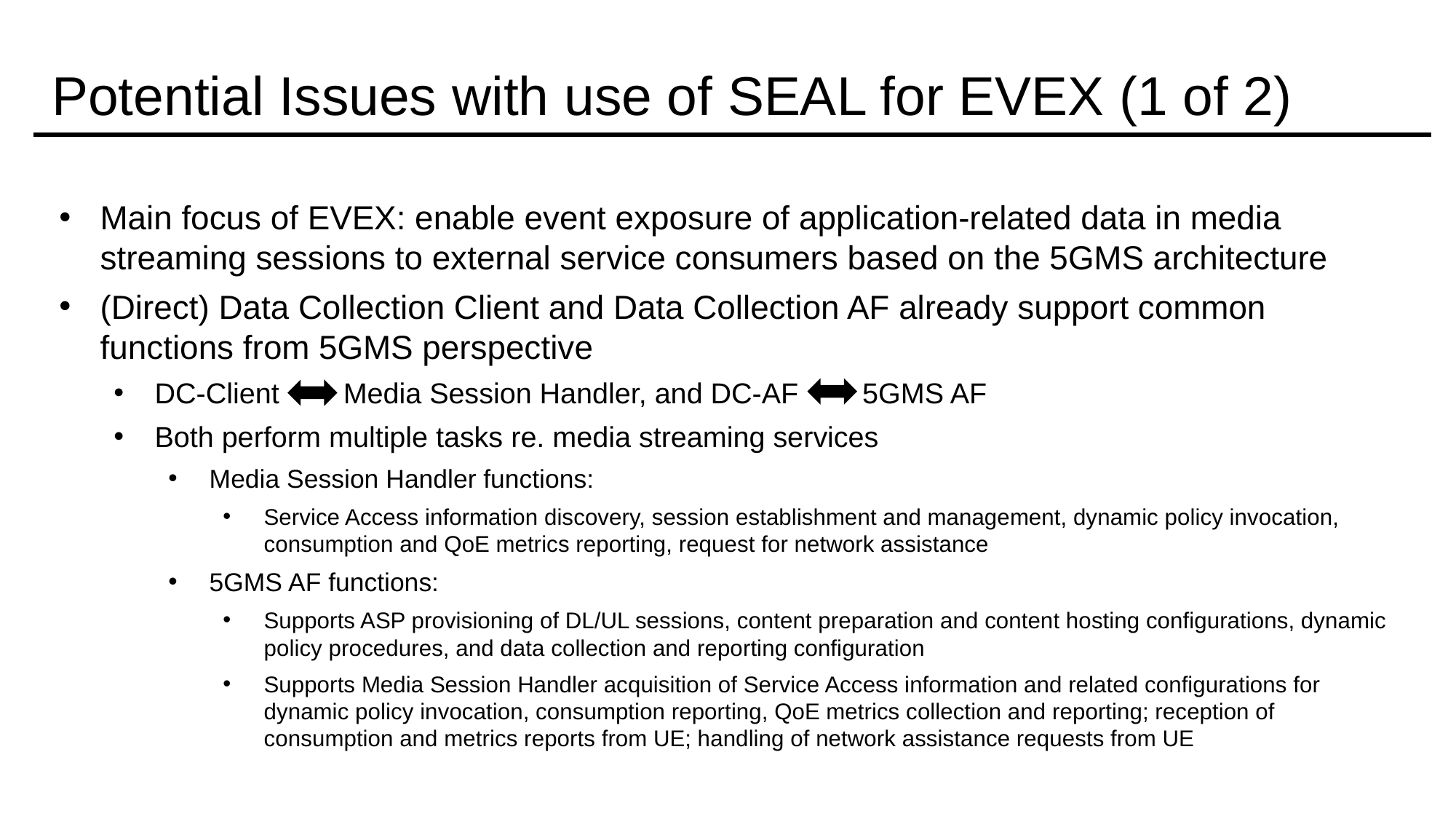

Potential Issues with use of SEAL for EVEX (1 of 2)
Main focus of EVEX: enable event exposure of application-related data in media streaming sessions to external service consumers based on the 5GMS architecture
(Direct) Data Collection Client and Data Collection AF already support common functions from 5GMS perspective
DC-Client        Media Session Handler, and DC-AF        5GMS AF
Both perform multiple tasks re. media streaming services
Media Session Handler functions:
Service Access information discovery, session establishment and management, dynamic policy invocation, consumption and QoE metrics reporting, request for network assistance
5GMS AF functions:
Supports ASP provisioning of DL/UL sessions, content preparation and content hosting configurations, dynamic policy procedures, and data collection and reporting configuration
Supports Media Session Handler acquisition of Service Access information and related configurations for dynamic policy invocation, consumption reporting, QoE metrics collection and reporting; reception of consumption and metrics reports from UE; handling of network assistance requests from UE